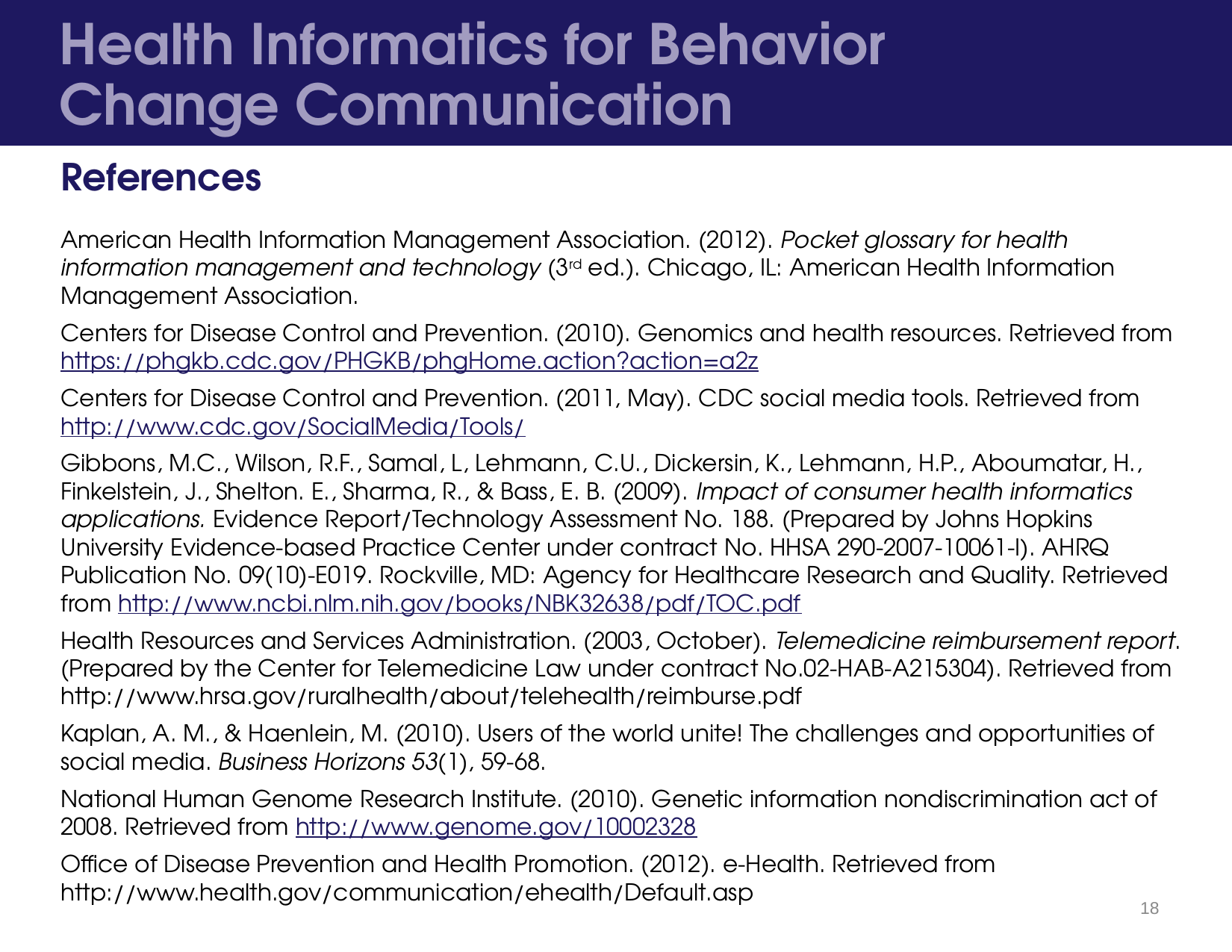

# Health Informatics for Behavior Change Communication
References
American Health Information Management Association. (2012). Pocket glossary for health information management and technology (3rd ed.). Chicago, IL: American Health Information Management Association.
Centers for Disease Control and Prevention. (2010). Genomics and health resources. Retrieved from https://phgkb.cdc.gov/PHGKB/phgHome.action?action=a2z
Centers for Disease Control and Prevention. (2011, May). CDC social media tools. Retrieved from http://www.cdc.gov/SocialMedia/Tools/
Gibbons, M.C., Wilson, R.F., Samal, L, Lehmann, C.U., Dickersin, K., Lehmann, H.P., Aboumatar, H., Finkelstein, J., Shelton. E., Sharma, R., & Bass, E. B. (2009). Impact of consumer health informatics applications. Evidence Report/Technology Assessment No. 188. (Prepared by Johns Hopkins University Evidence-based Practice Center under contract No. HHSA 290-2007-10061-I). AHRQ Publication No. 09(10)-E019. Rockville, MD: Agency for Healthcare Research and Quality. Retrieved from http://www.ncbi.nlm.nih.gov/books/NBK32638/pdf/TOC.pdf
Health Resources and Services Administration. (2003, October). Telemedicine reimbursement report. (Prepared by the Center for Telemedicine Law under contract No.02-HAB-A215304). Retrieved from http://www.hrsa.gov/ruralhealth/about/telehealth/reimburse.pdf
Kaplan, A. M., & Haenlein, M. (2010). Users of the world unite! The challenges and opportunities of social media. Business Horizons 53(1), 59-68.
National Human Genome Research Institute. (2010). Genetic information nondiscrimination act of 2008. Retrieved from http://www.genome.gov/10002328
Office of Disease Prevention and Health Promotion. (2012). e-Health. Retrieved from http://www.health.gov/communication/ehealth/Default.asp

18